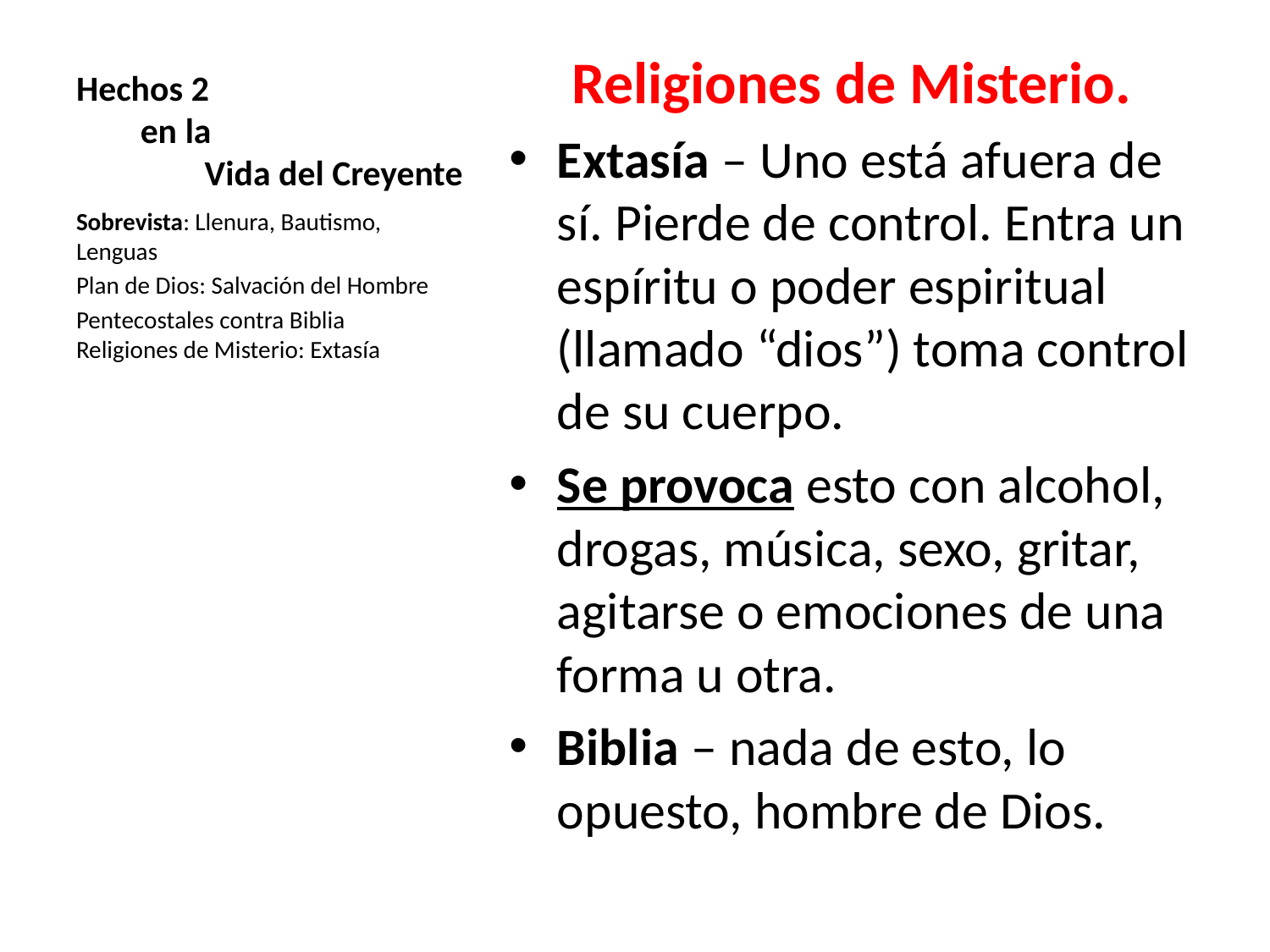

# Hechos 2 en la Vida del Creyente
Religiones de Misterio.
Extasía – Uno está afuera de sí. Pierde de control. Entra un espíritu o poder espiritual (llamado “dios”) toma control de su cuerpo.
Se provoca esto con alcohol, drogas, música, sexo, gritar, agitarse o emociones de una forma u otra.
Biblia – nada de esto, lo opuesto, hombre de Dios.

Sobrevista: Llenura, Bautismo,  Lenguas
Plan de Dios: Salvación del Hombre
Pentecostales contra Biblia
Religiones de Misterio: Extasía